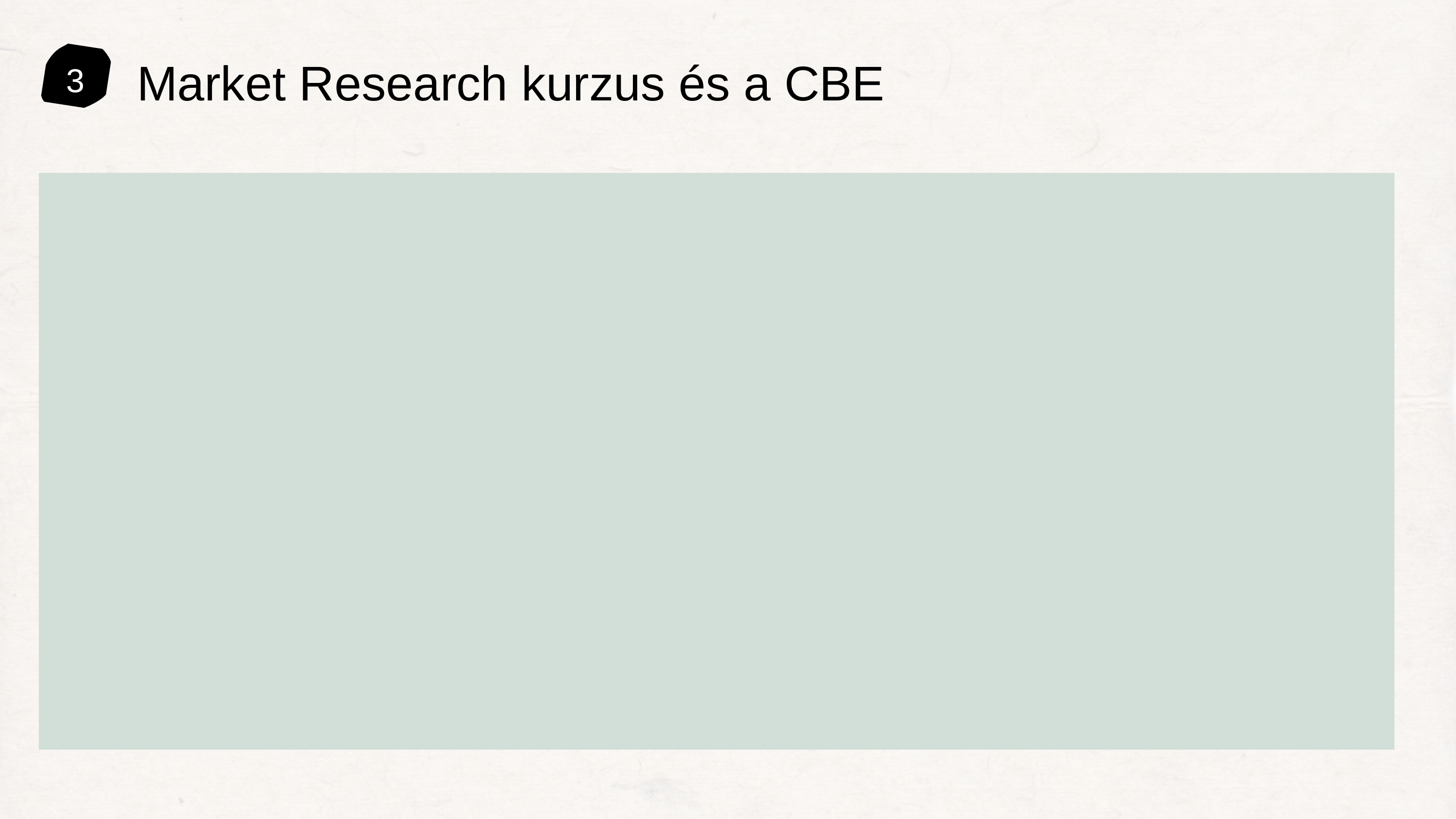

Market Research kurzus és a CBE

3